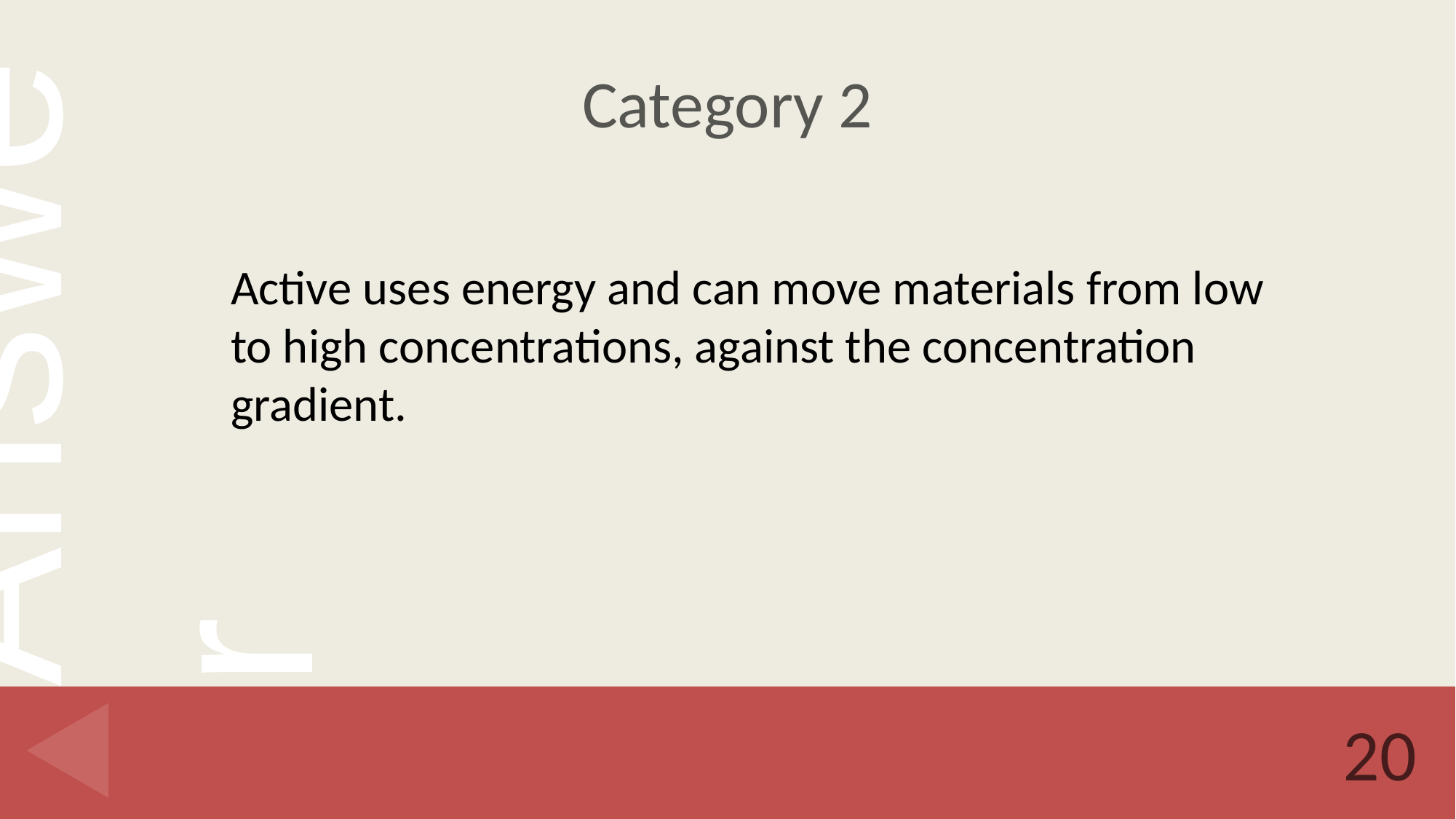

# Category 2
Active uses energy and can move materials from low to high concentrations, against the concentration gradient.
20